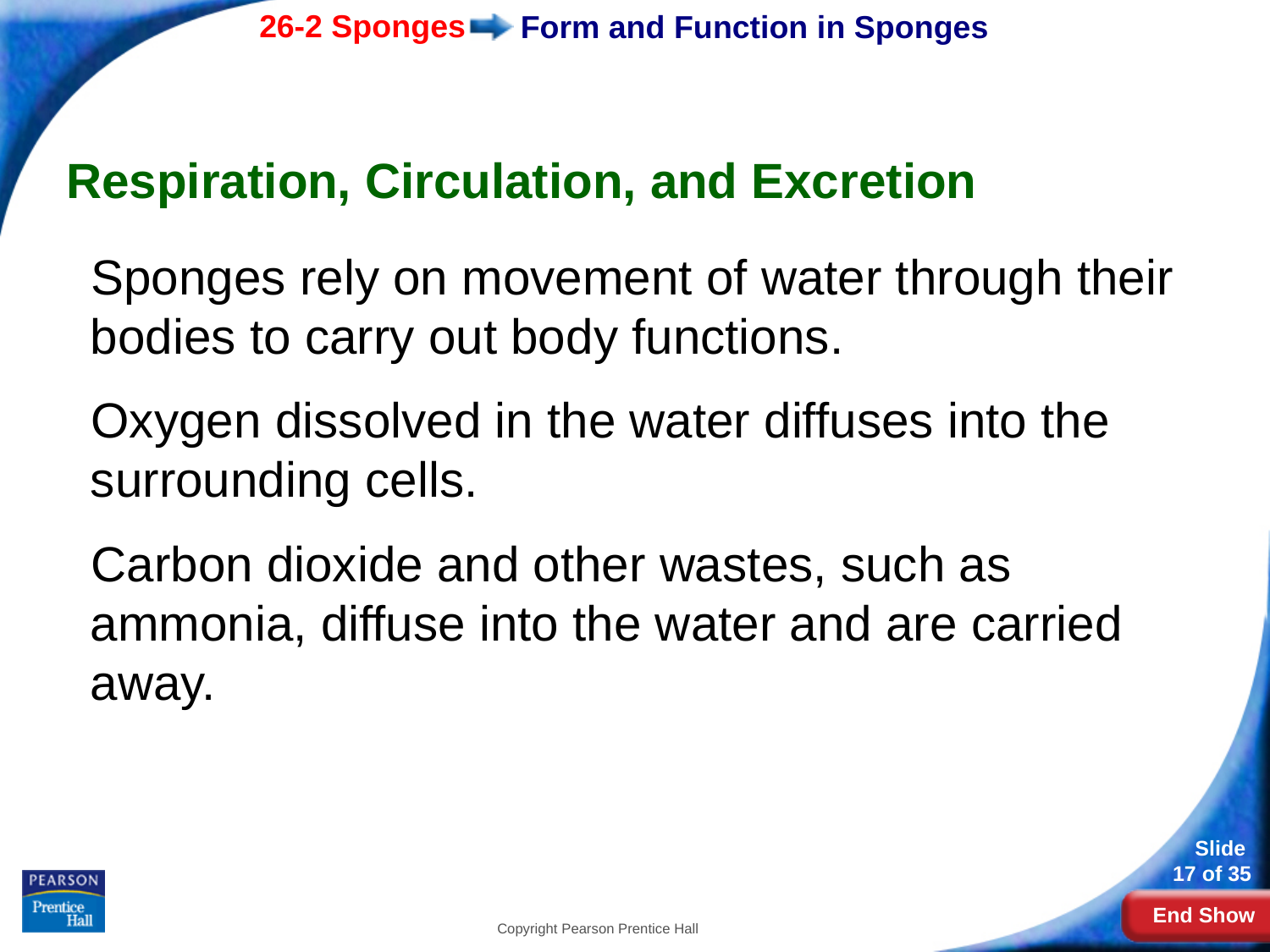

# Form and Function in Sponges
Respiration, Circulation, and Excretion
Sponges rely on movement of water through their bodies to carry out body functions.
Oxygen dissolved in the water diffuses into the surrounding cells.
Carbon dioxide and other wastes, such as ammonia, diffuse into the water and are carried away.
Copyright Pearson Prentice Hall